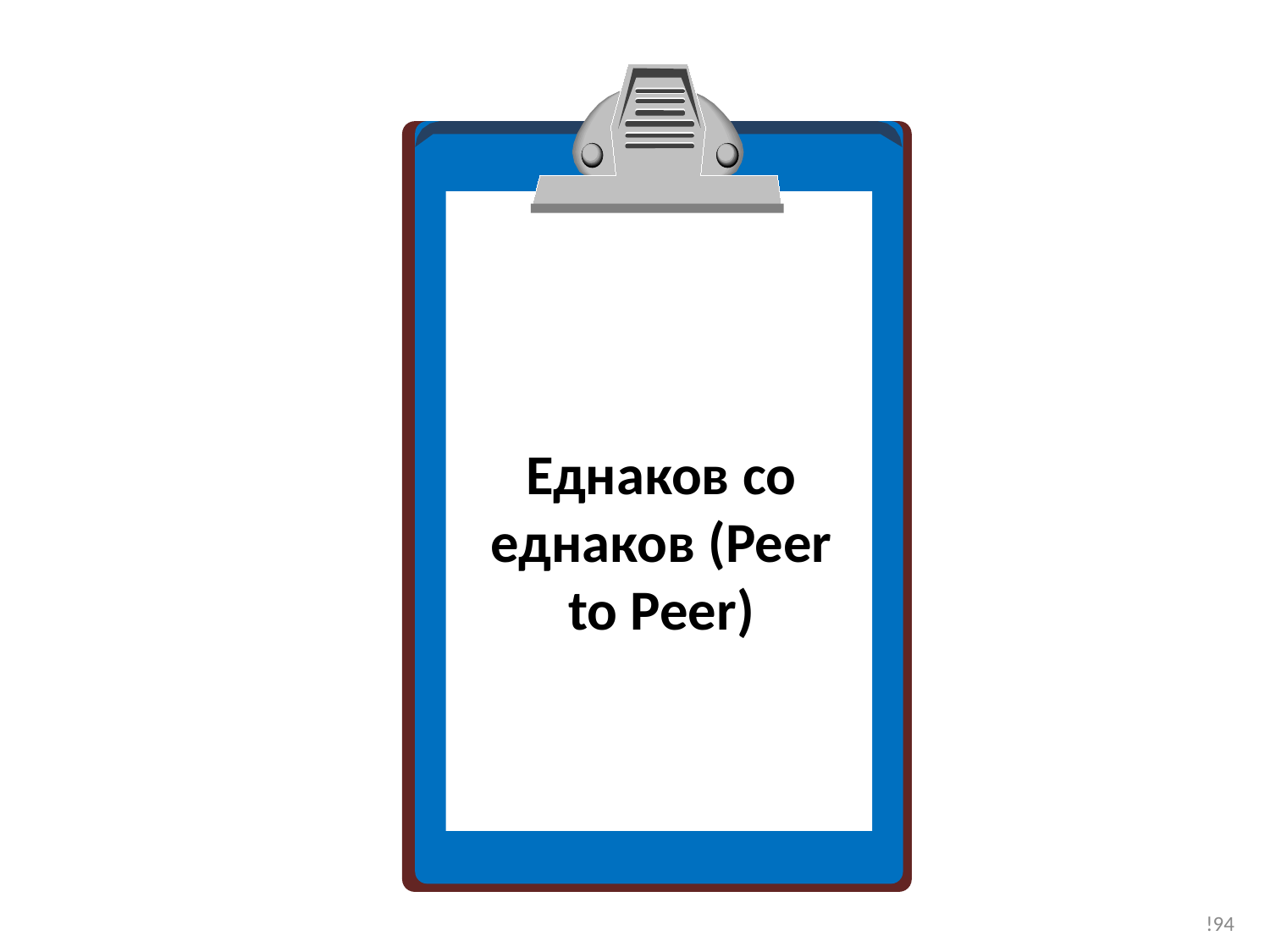

Еднаков со еднаков (Peer to Peer)
!94